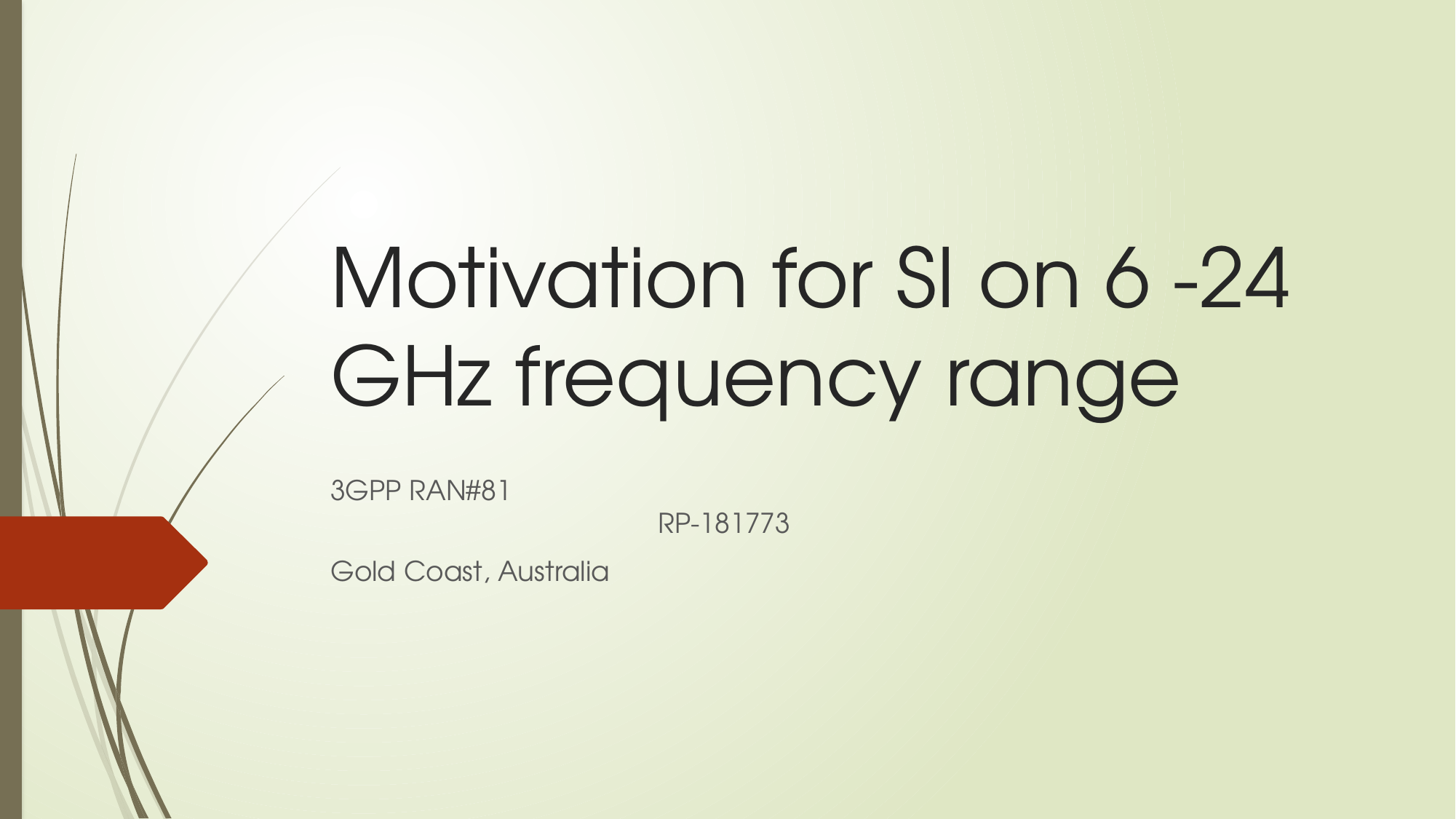

# Motivation for SI on 6 -24 GHz frequency range
3GPP RAN#81											RP-181773
Gold Coast, Australia